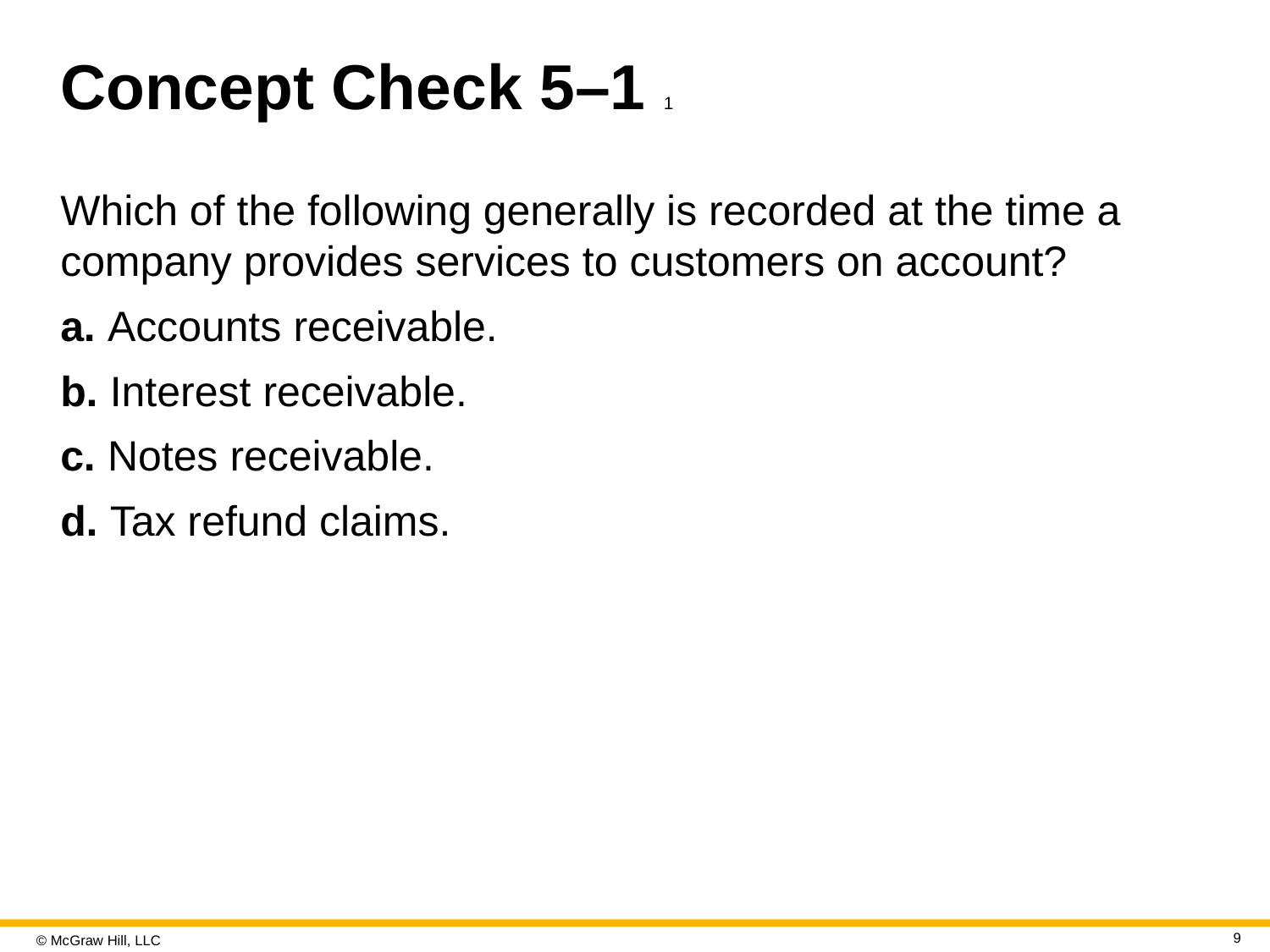

# Concept Check 5–1 1
Which of the following generally is recorded at the time a company provides services to customers on account?
a. Accounts receivable.
b. Interest receivable.
c. Notes receivable.
d. Tax refund claims.
9